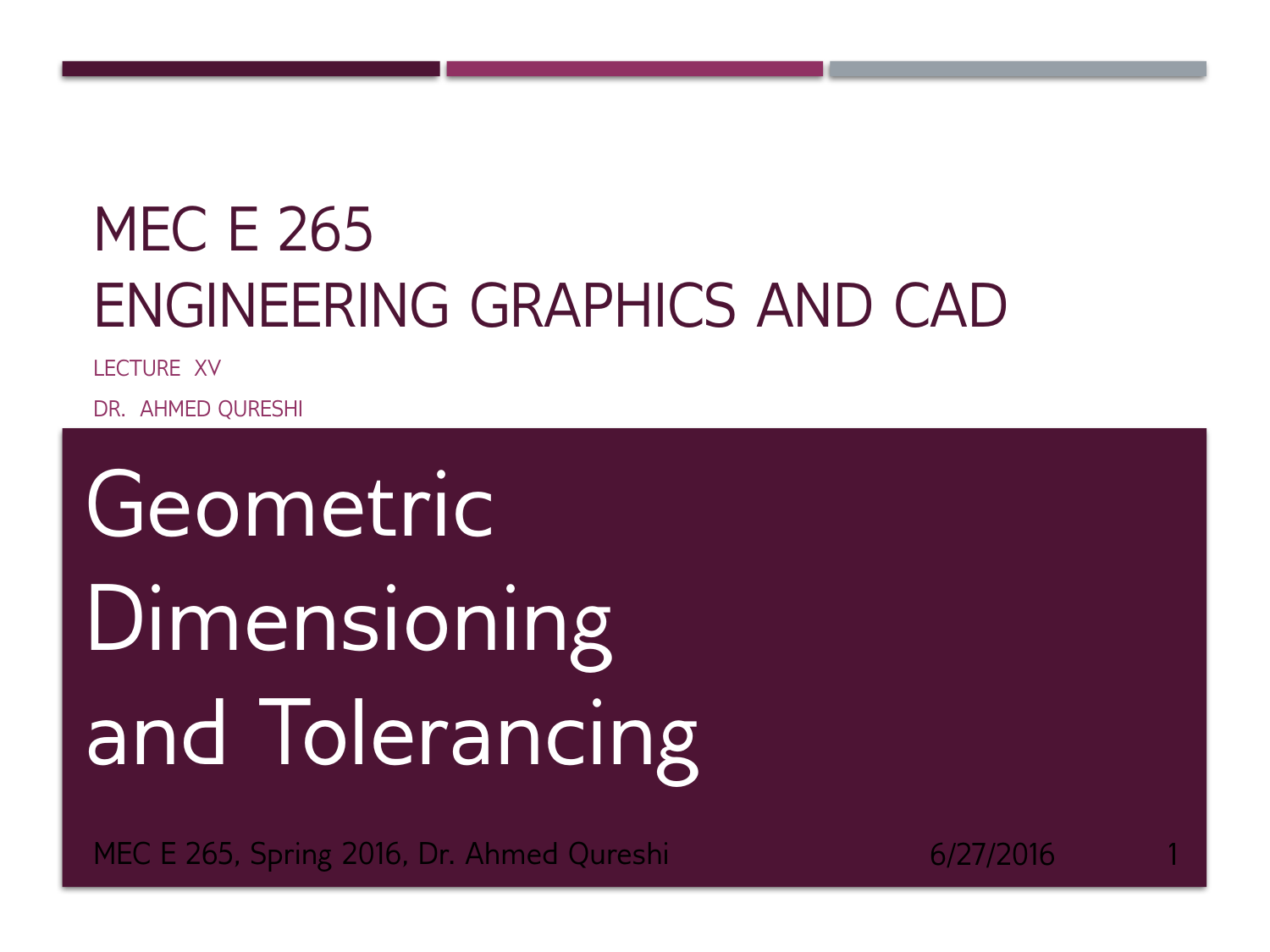

# MEC E 265 Engineering graphics and Cad
Lecture  XV
Dr.  Ahmed Qureshi
Geometric Dimensioning and Tolerancing
MEC E 265, Spring 2016, Dr. Ahmed Qureshi
6/27/2016
1